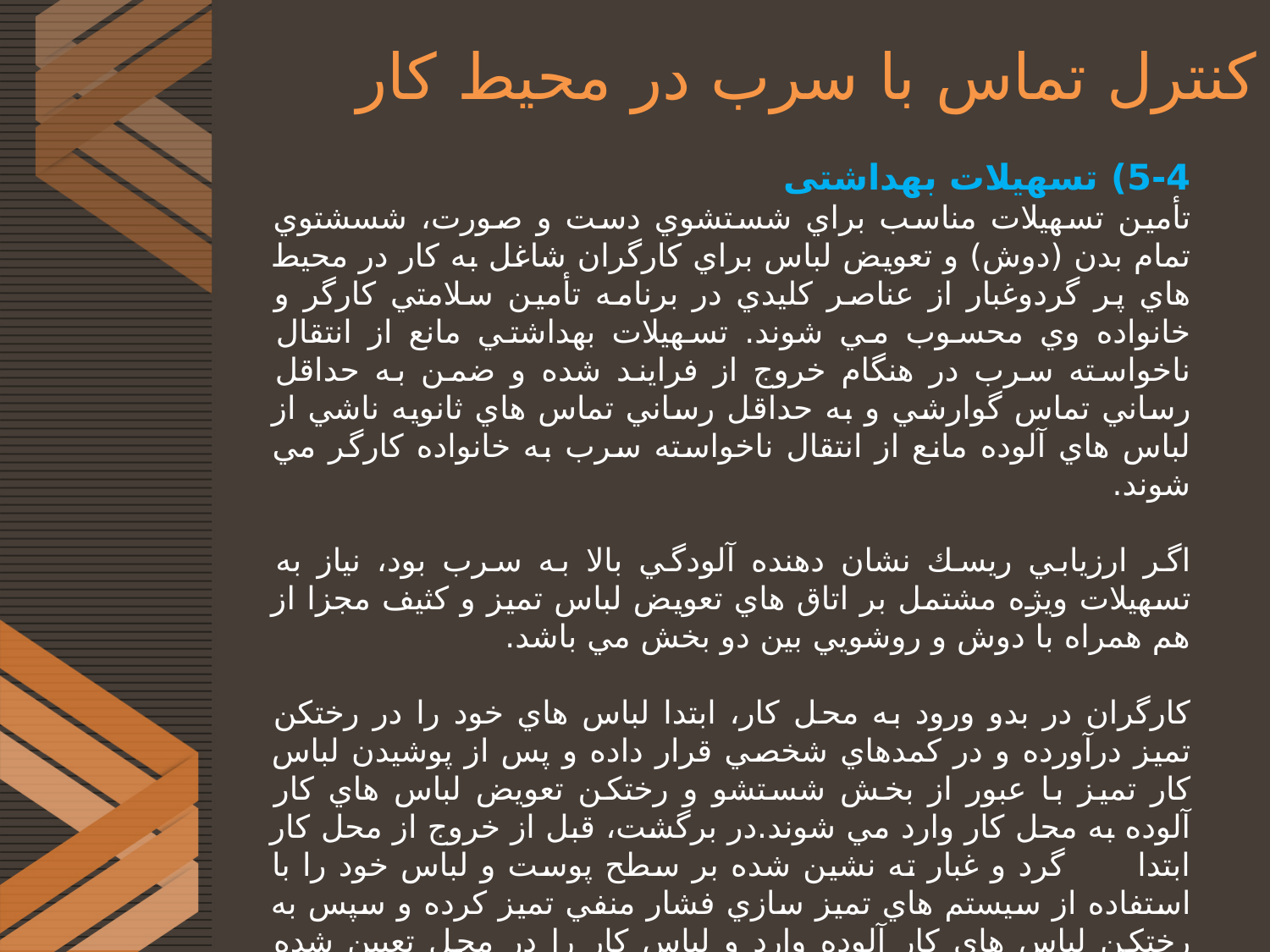

# کنترل تماس با سرب در محیط کار
5-4) تسهیلات بهداشتی
تأمين تسهيلات مناسب براي شستشوي دست و صورت، شسشتوي تمام بدن (دوش) و تعويض لباس براي كارگران شاغل به كار در محيط هاي پر گردوغبار از عناصر كليدي در برنامه تأمين سلامتي كارگر و خانواده وي محسوب مي شوند. تسهيلات بهداشتي مانع از انتقال ناخواسته سرب در هنگام خروج از فرايند شده و ضمن به حداقل رساني تماس گوارشي و به حداقل رساني تماس هاي ثانويه ناشي از لباس هاي آلوده مانع از انتقال ناخواسته سرب به خانواده كارگر مي شوند.

اگر ارزيابي ريسك نشان دهنده آلودگي بالا به سرب بود، نياز به تسهيلات ويژه مشتمل بر اتاق هاي تعويض لباس تميز و كثيف مجزا از هم همراه با دوش و روشويي بين دو بخش مي باشد.

كارگران در بدو ورود به محل كار، ابتدا لباس هاي خود را در رختکن تميز درآورده و در كمدهاي شخصي قرار داده و پس از پوشيدن لباس كار تميز با عبور از بخش شستشو و رختکن تعويض لباس هاي كار آلوده به محل كار وارد مي شوند.در برگشت، قبل از خروج از محل كار ابتدا      گرد و غبار ته نشين شده بر سطح پوست و لباس خود را با استفاده از سيستم هاي تميز سازي فشار منفي تميز كرده و سپس به رختکن لباس هاي كار آلوده وارد و لباس كار را در محل تعيين شده قرارمي دهد.
كارگر لباس كار را ترجيجاً بدون تماس با دست و به صورت پشت و رو از سمت سر به پا درآورده و سپس لباس را از سمت پشت آن كه تميز است تا كرده و در ظروف مخصوصي به همين منظور قرار داده و سپس به بخش شستشوي تمام بدن وارد مي شود.